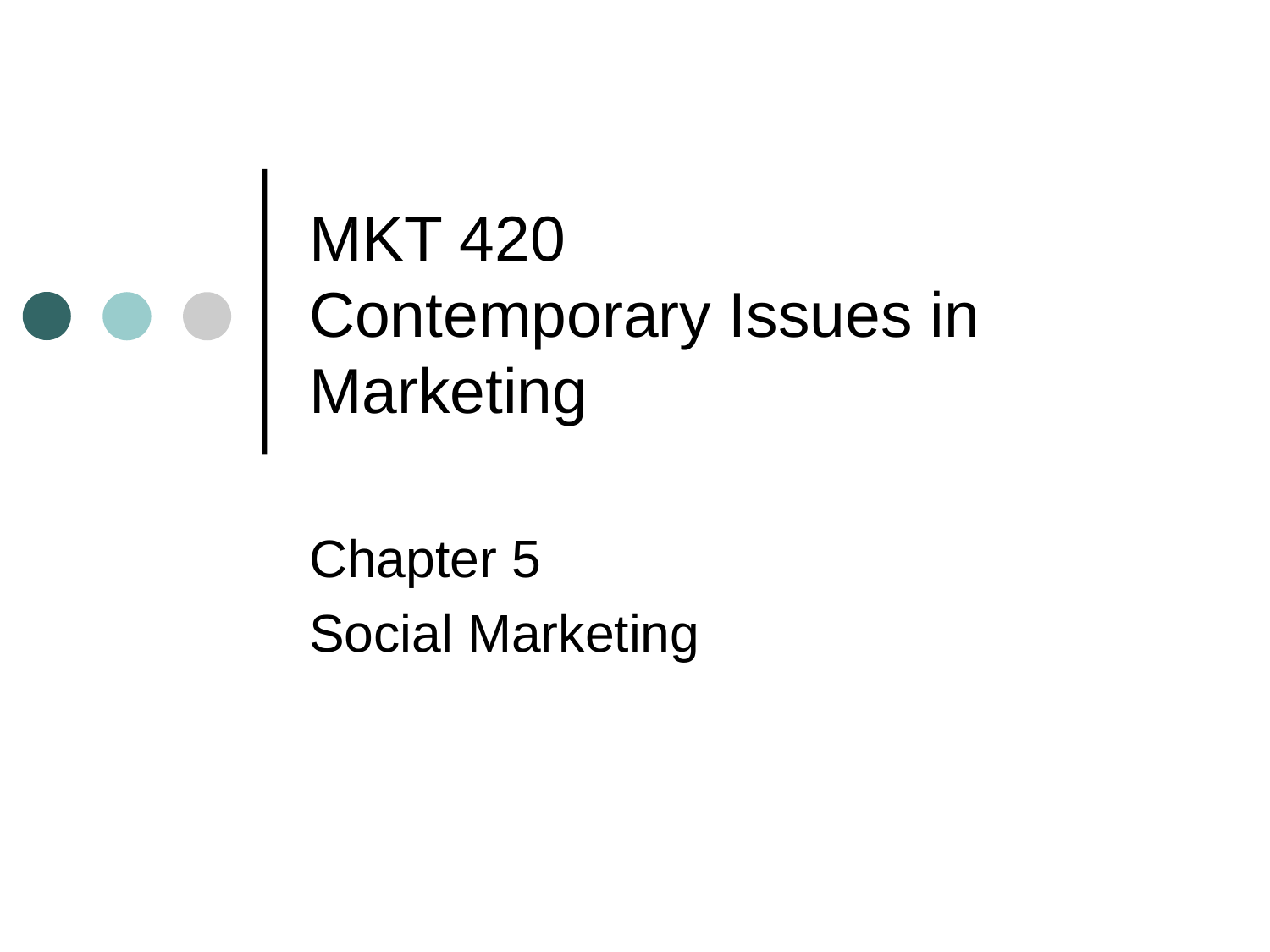

# MKT 420 Contemporary Issues in Marketing
Chapter 5
Social Marketing